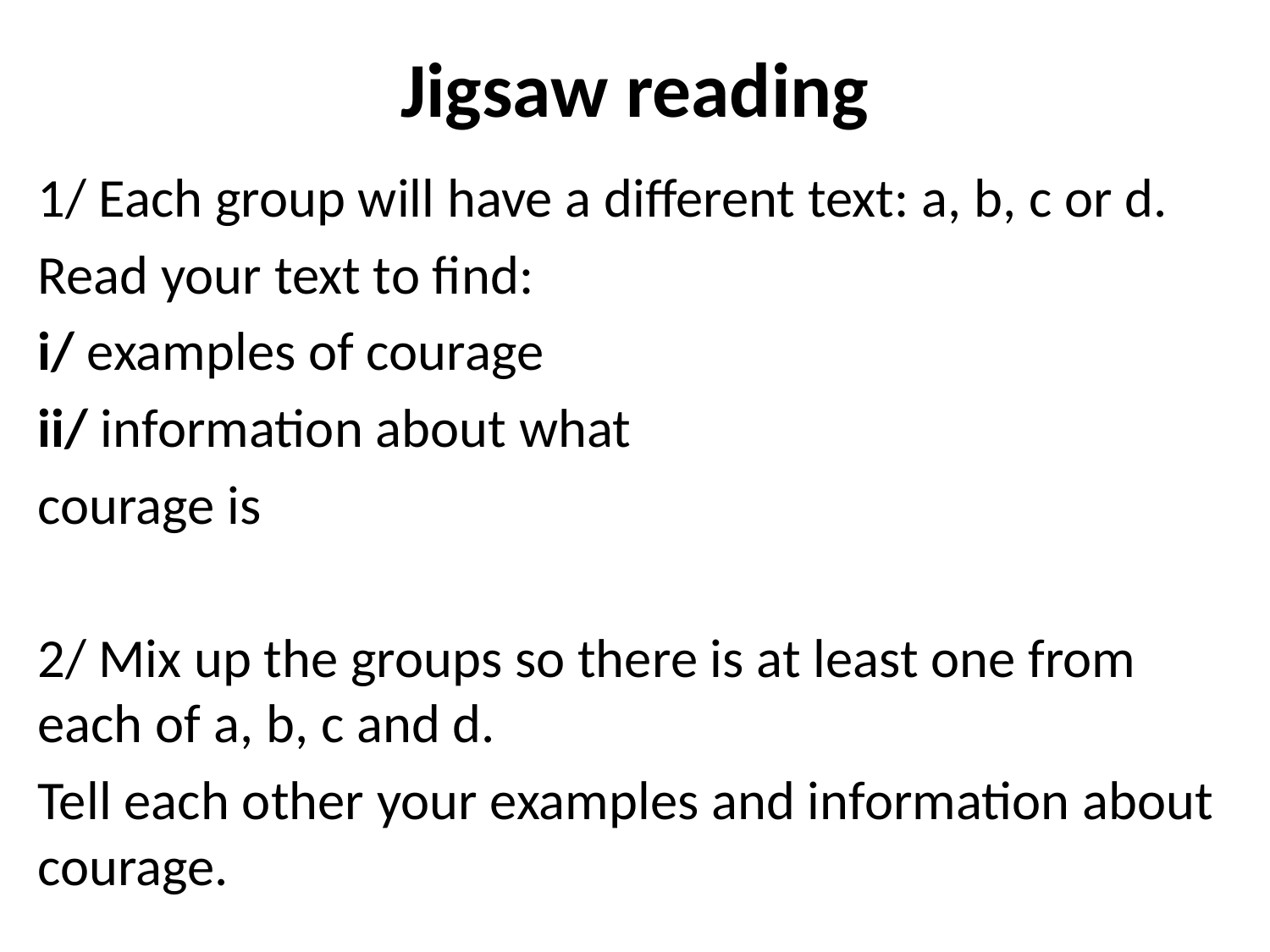

# Jigsaw reading
1/ Each group will have a different text: a, b, c or d.
Read your text to find:
i/ examples of courage
ii/ information about what
courage is

2/ Mix up the groups so there is at least one from each of a, b, c and d.
Tell each other your examples and information about courage.